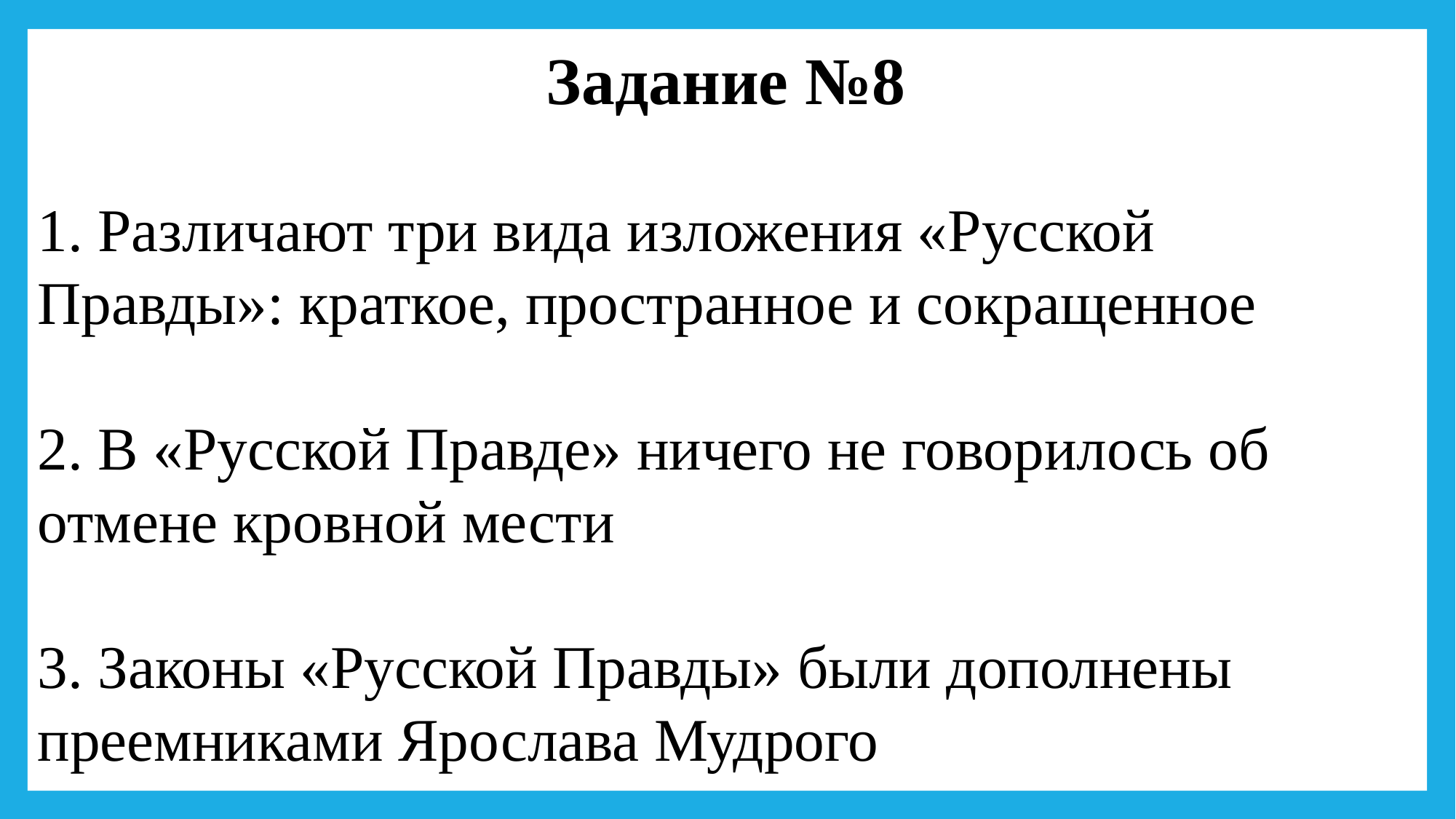

Задание №8

1. Различают три вида изложения «Русской Правды»: краткое, пространное и сокращенное

2. В «Русской Правде» ничего не говорилось об отмене кровной мести

3. Законы «Русской Правды» были дополнены преемниками Ярослава Мудрого